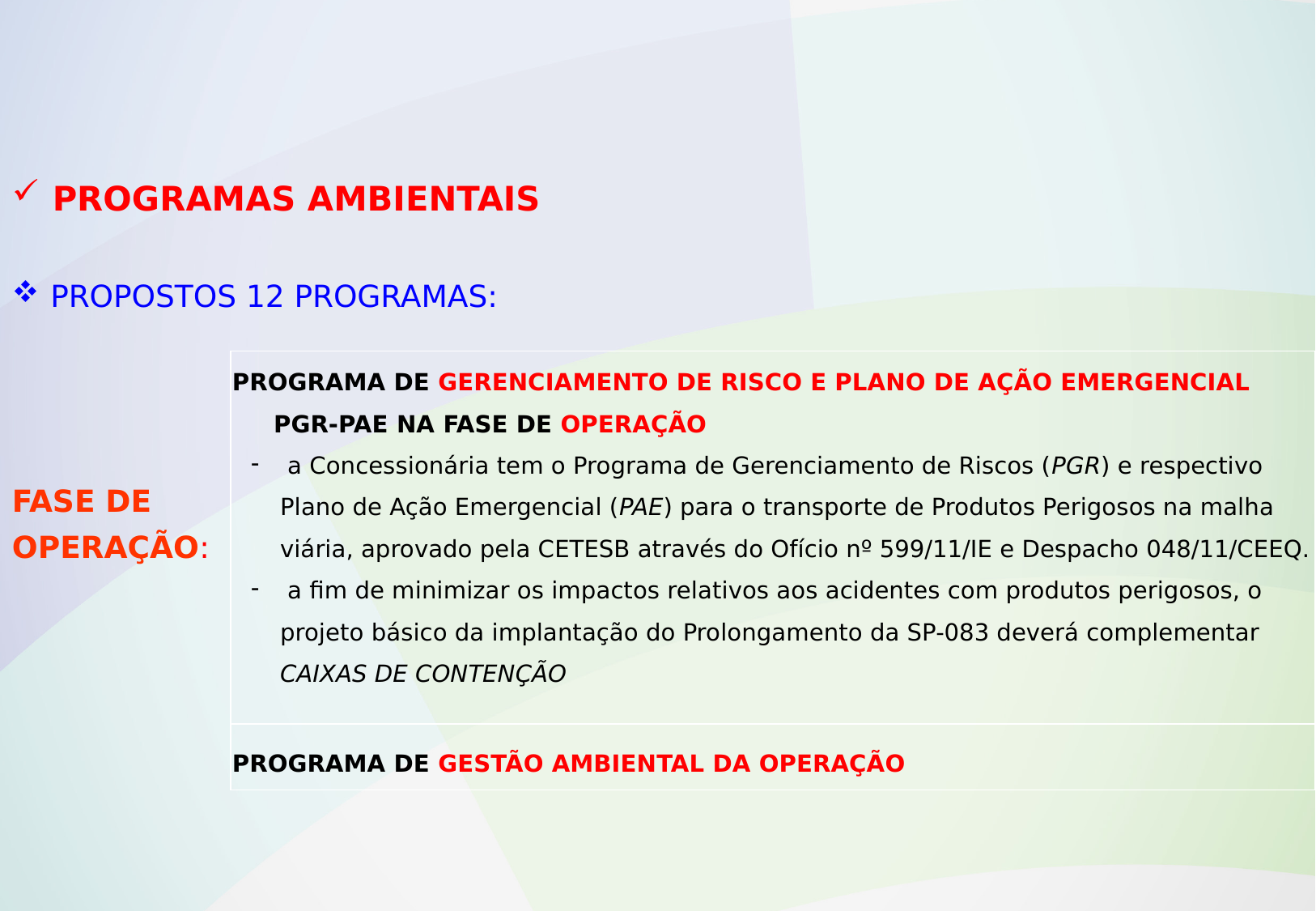

Programas ambientais
 Propostos 12 Programas:
| Programa de Gerenciamento de Risco e Plano de Ação Emergencial PGR-PAE na Fase de Operação a Concessionária tem o Programa de Gerenciamento de Riscos (PGR) e respectivo Plano de Ação Emergencial (PAE) para o transporte de Produtos Perigosos na malha viária, aprovado pela CETESB através do Ofício nº 599/11/IE e Despacho 048/11/CEEQ. a fim de minimizar os impactos relativos aos acidentes com produtos perigosos, o projeto básico da implantação do Prolongamento da SP-083 deverá complementar CAIXAS DE CONTENÇÃO |
| --- |
| Programa De Gestão Ambiental da Operação |
Fase de
Operação: